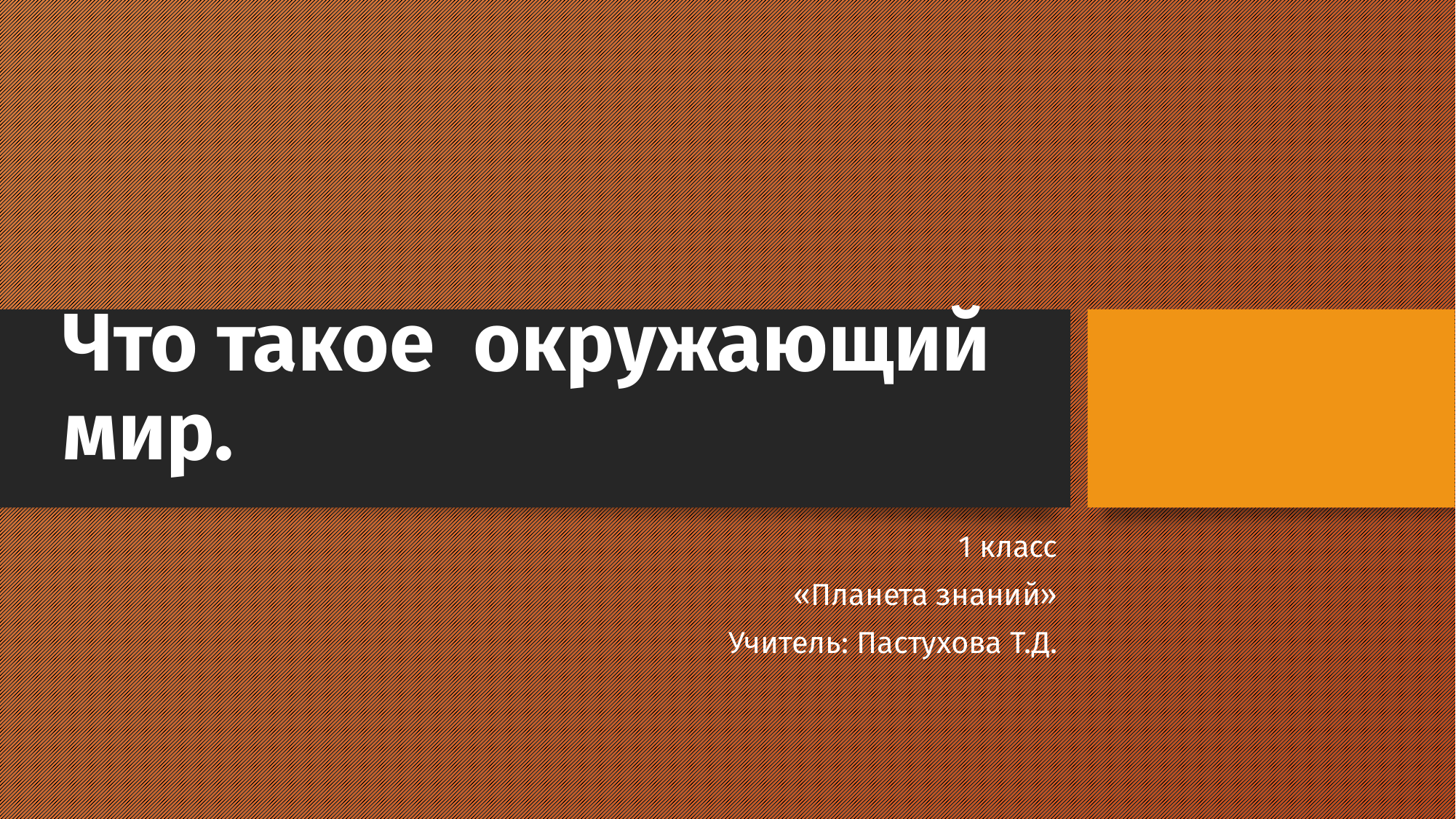

# Что такое  окружающий мир.
1 класс
«Планета знаний»
Учитель: Пастухова Т.Д.